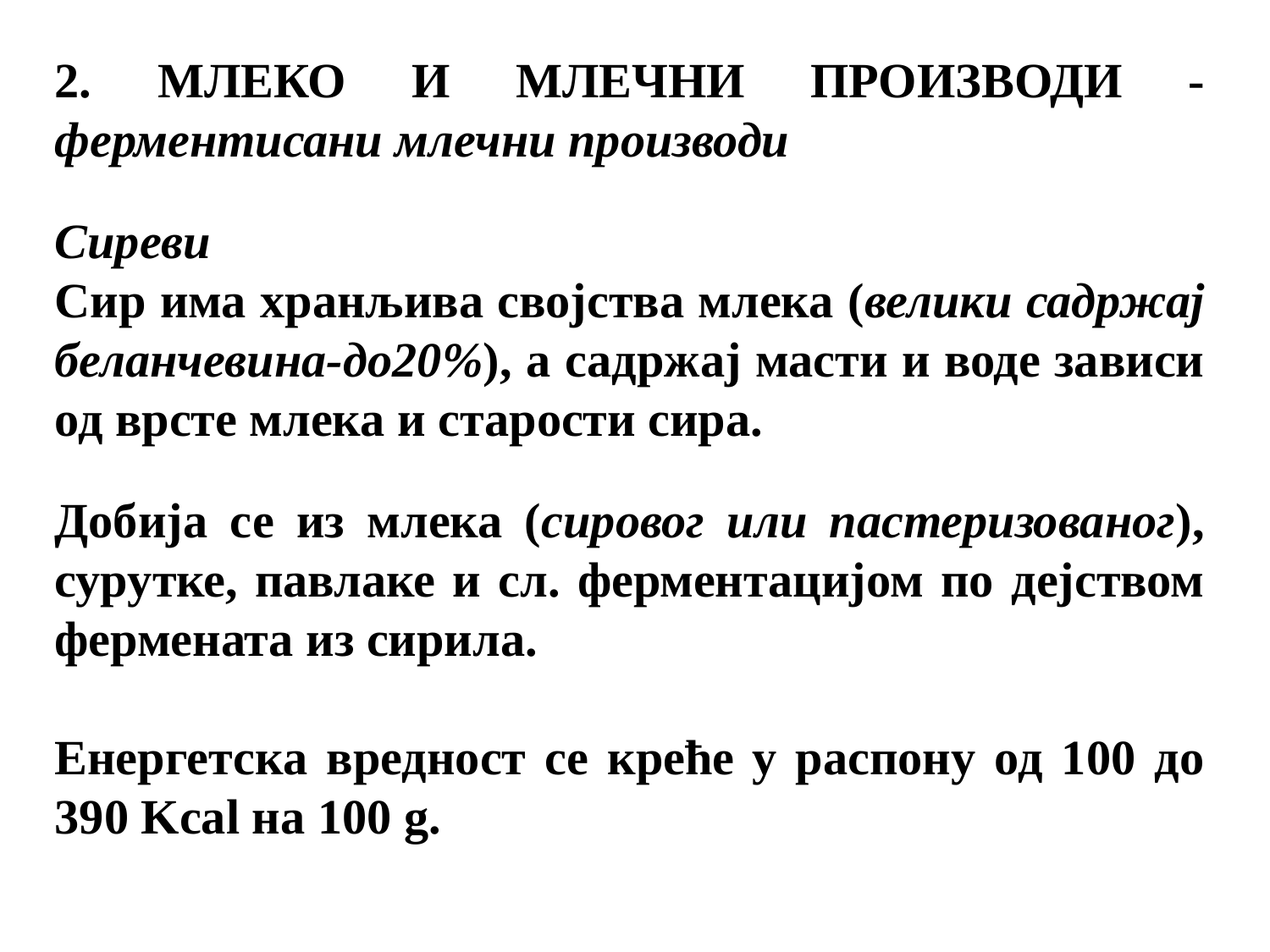

2. МЛЕКО И МЛЕЧНИ ПРОИЗВОДИ - ферментисани млечни производи

Сиреви
Сир има хранљива својства млека (велики садржај беланчевина-до20%), а садржај масти и воде зависи од врсте млека и старости сира.

Добија се из млека (сировог или пастеризованог), сурутке, павлаке и сл. ферментацијом по дејством фермената из сирила.

Енергетска вредност се креће у распону од 100 до 390 Kcal на 100 g.